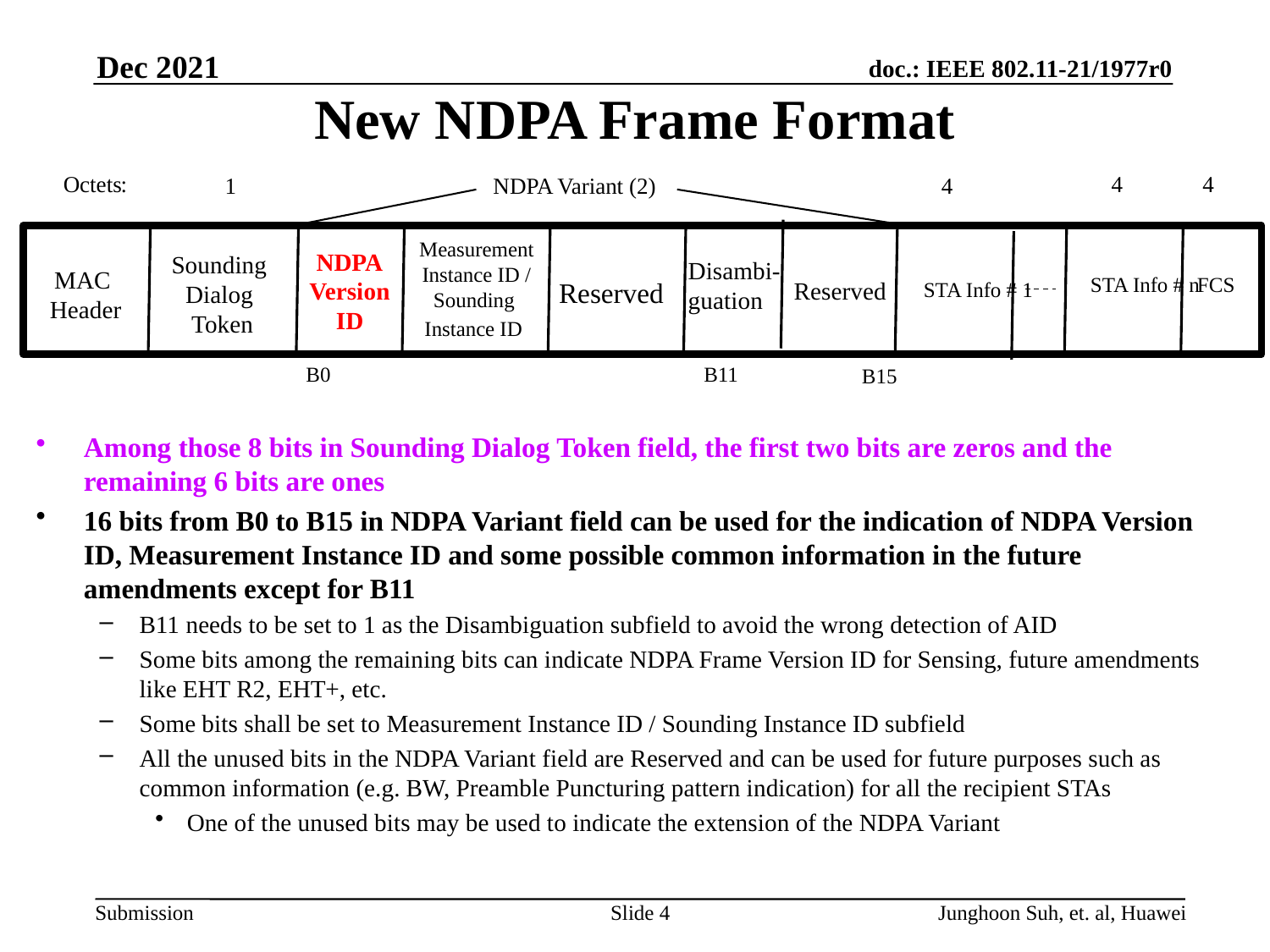

Dec 2021
# New NDPA Frame Format
Octets
:
  4              4
         1                                             NDPA Variant (2)                                                  4

Measurement
Instance ID /
Sounding
Instance ID
NDPA
Version
ID
Sounding
Dialog
Token
Disambi-
guation
MAC
Header
STA Info # n
FCS
Reserved
Reserved
STA Info # 1
B0
B11
B15
Among those 8 bits in Sounding Dialog Token field, the first two bits are zeros and the remaining 6 bits are ones
16 bits from B0 to B15 in NDPA Variant field can be used for the indication of NDPA Version ID, Measurement Instance ID and some possible common information in the future amendments except for B11
B11 needs to be set to 1 as the Disambiguation subfield to avoid the wrong detection of AID
Some bits among the remaining bits can indicate NDPA Frame Version ID for Sensing, future amendments like EHT R2, EHT+, etc.
Some bits shall be set to Measurement Instance ID / Sounding Instance ID subfield
All the unused bits in the NDPA Variant field are Reserved and can be used for future purposes such as common information (e.g. BW, Preamble Puncturing pattern indication) for all the recipient STAs
One of the unused bits may be used to indicate the extension of the NDPA Variant
Slide 4
Junghoon Suh, et. al, Huawei